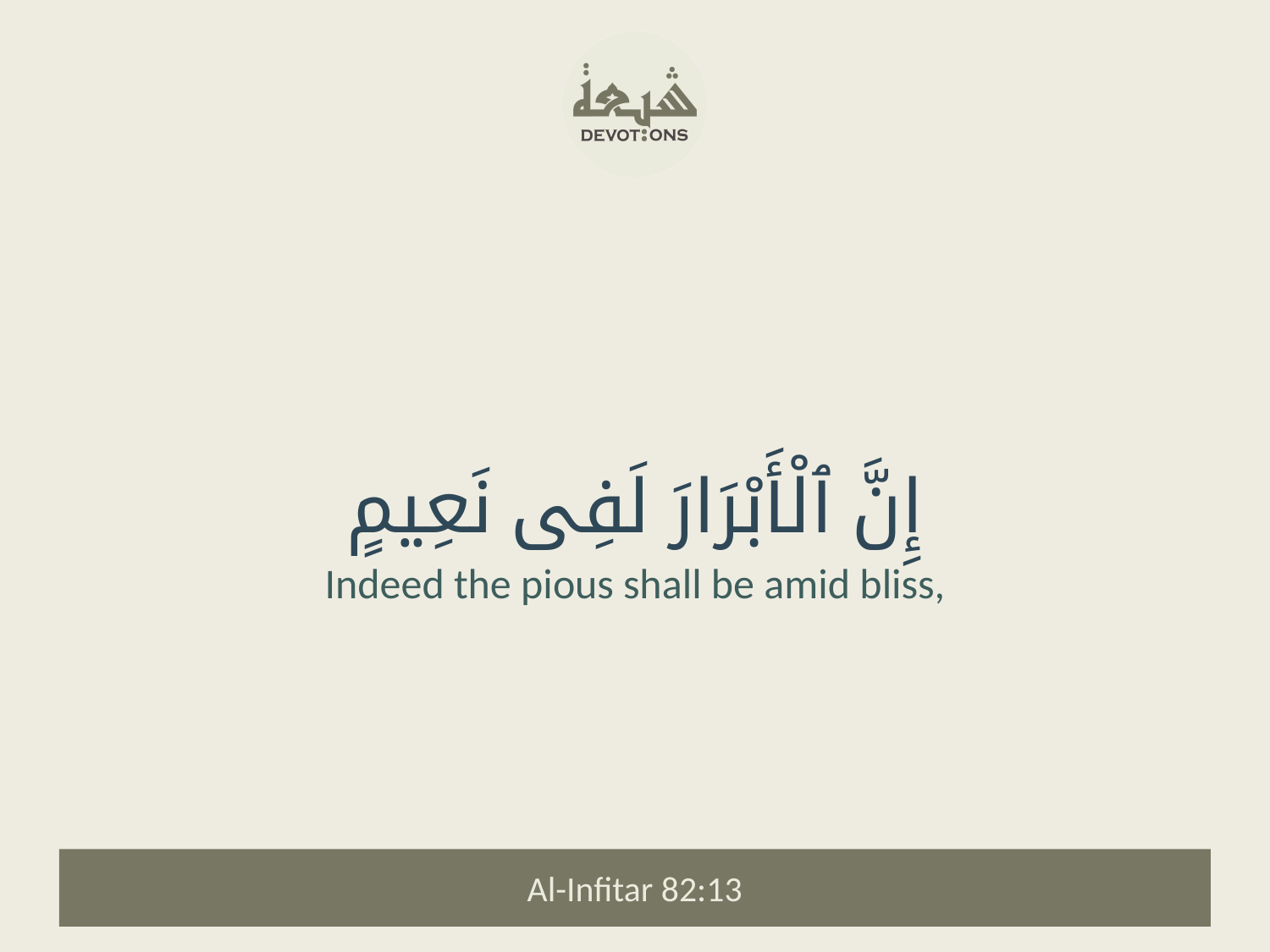

إِنَّ ٱلْأَبْرَارَ لَفِى نَعِيمٍ
Indeed the pious shall be amid bliss,
Al-Infitar 82:13